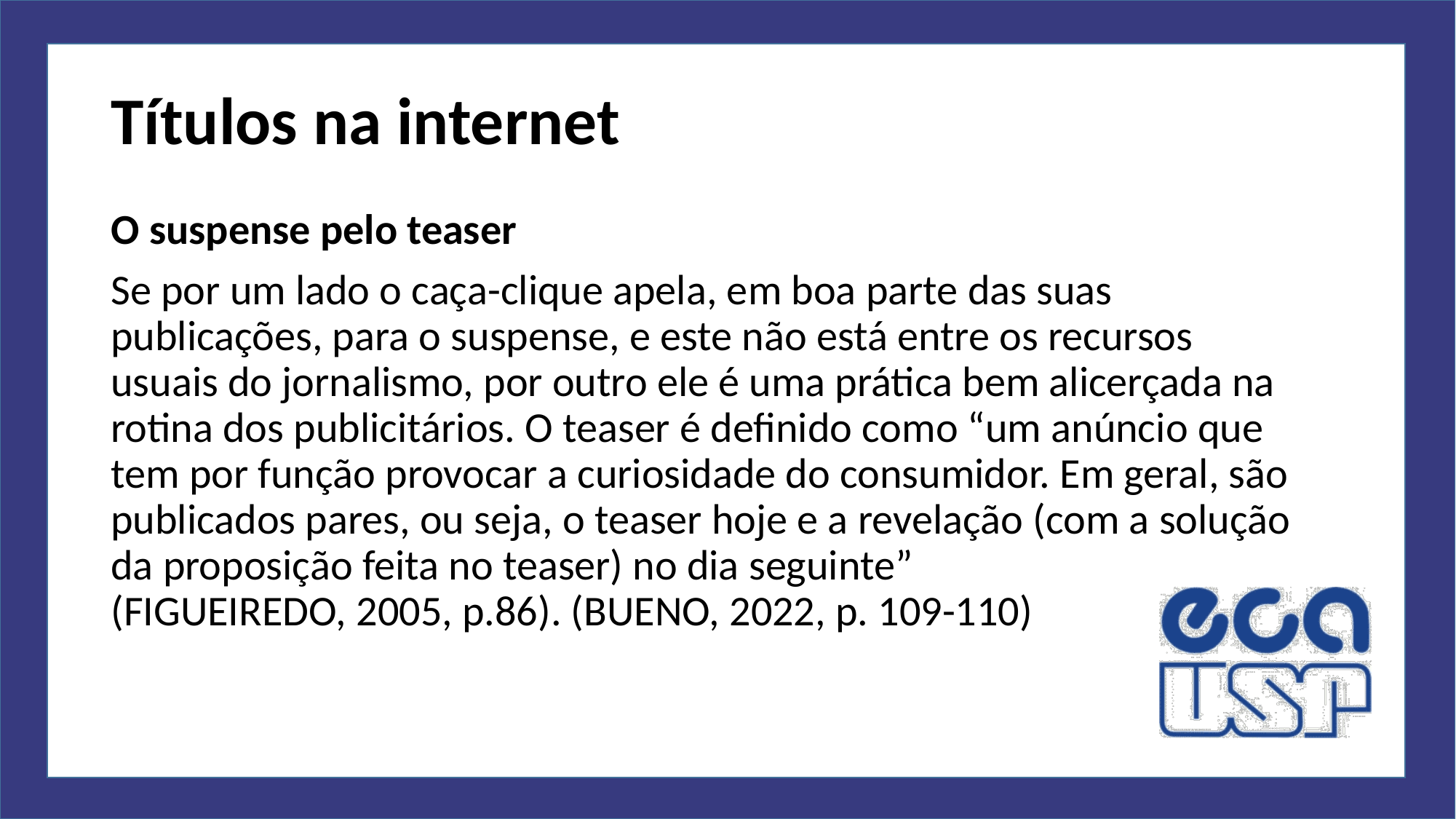

# Títulos na internet
O suspense pelo teaser
Se por um lado o caça-clique apela, em boa parte das suas publicações, para o suspense, e este não está entre os recursos usuais do jornalismo, por outro ele é uma prática bem alicerçada na rotina dos publicitários. O teaser é definido como “um anúncio que tem por função provocar a curiosidade do consumidor. Em geral, são publicados pares, ou seja, o teaser hoje e a revelação (com a solução da proposição feita no teaser) no dia seguinte”
(FIGUEIREDO, 2005, p.86). (BUENO, 2022, p. 109-110)